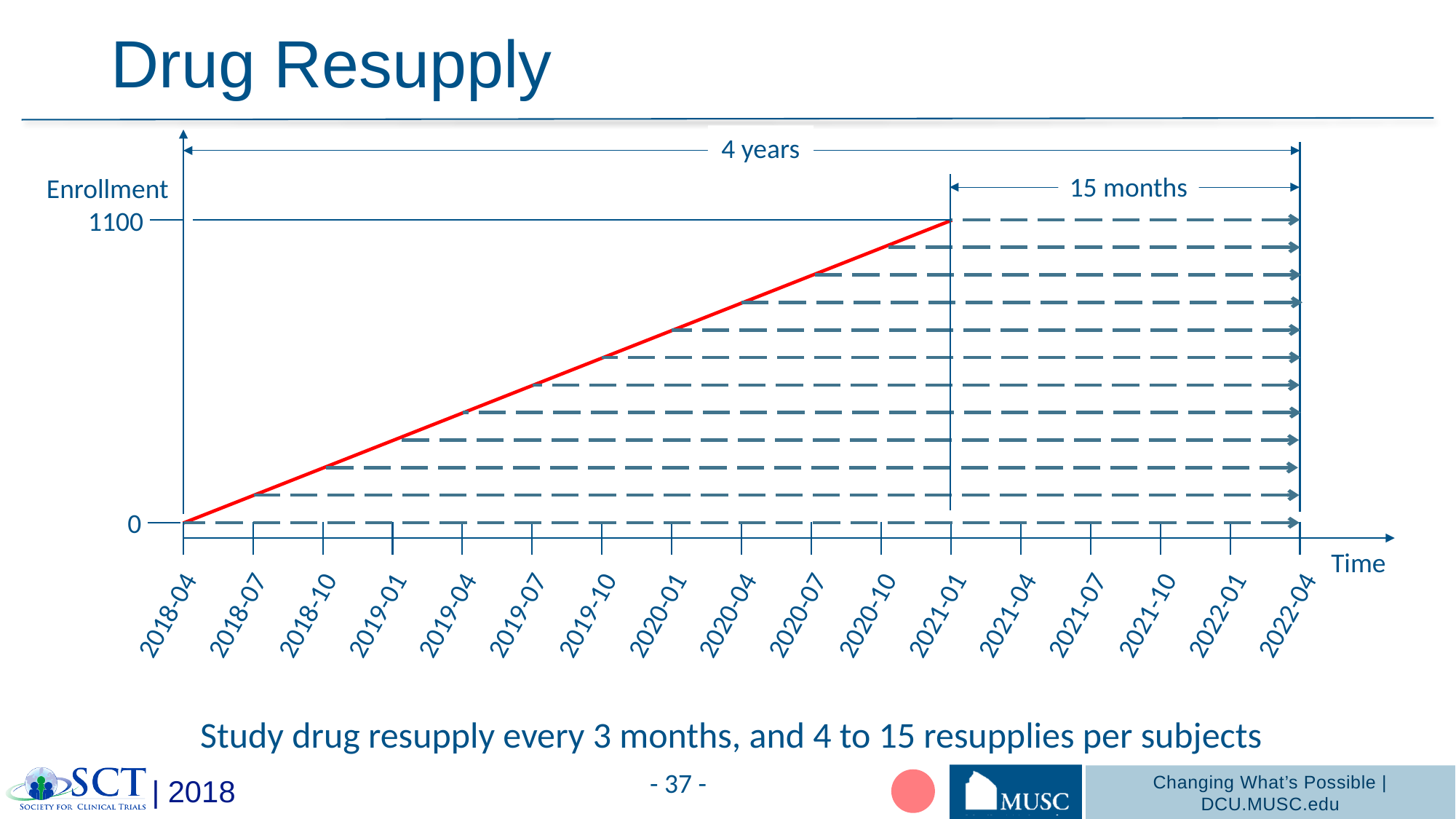

# Drug Resupply
4 years
15 months
Enrollment
1100
0
Time
2018-04
2018-07
2018-10
2019-01
2019-04
2019-07
2019-10
2020-01
2020-04
2020-07
2020-10
2021-01
2021-04
2021-07
2021-10
2022-01
2022-04
Study drug resupply every 3 months, and 4 to 15 resupplies per subjects
- 37 -